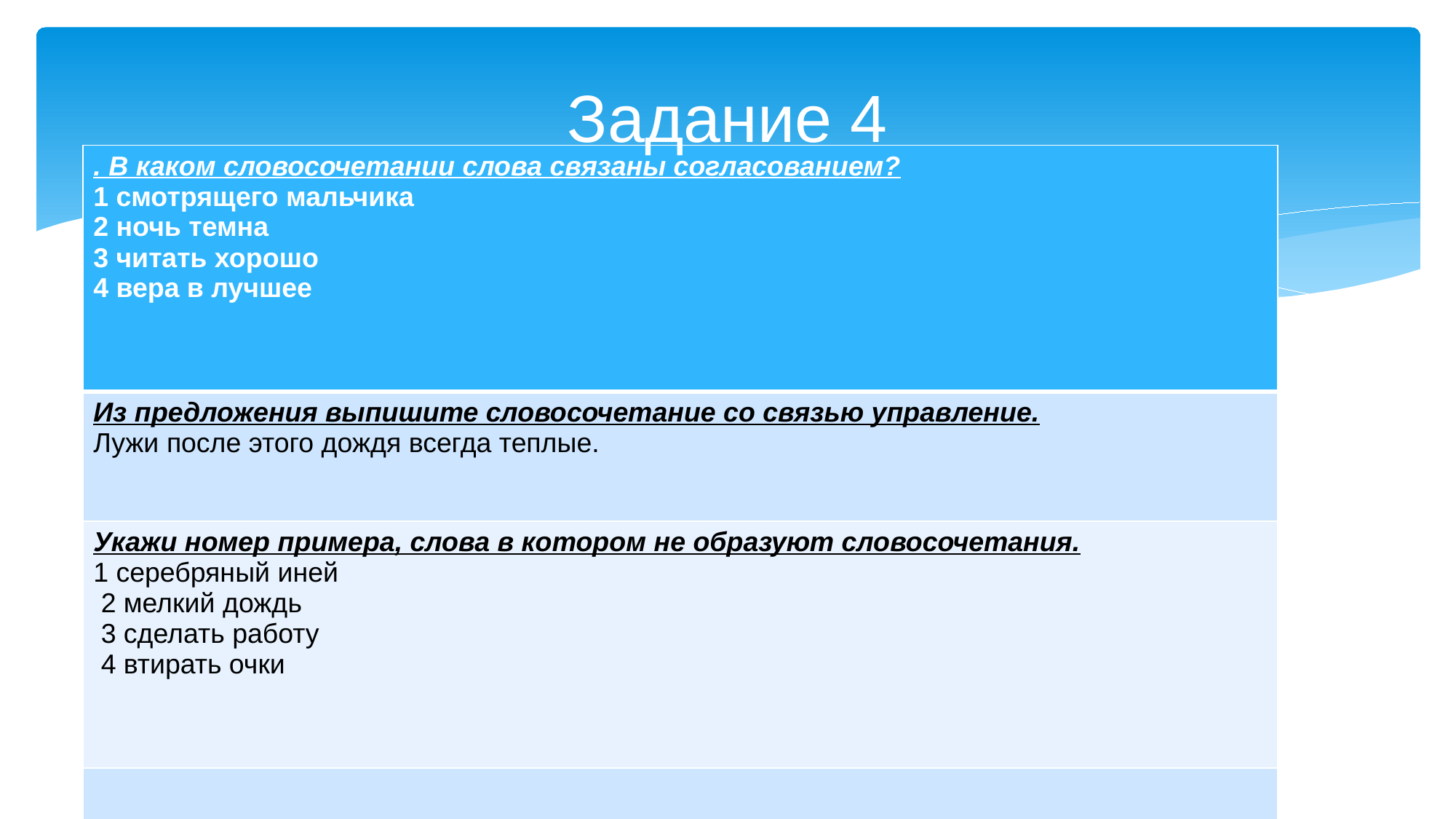

# Задание 4
| . В каком словосочетании слова связаны согласованием? 1 смотрящего мальчика 2 ночь темна 3 читать хорошо 4 вера в лучшее |
| --- |
| Из предложения выпишите словосочетание со связью управление. Лужи после этого дождя всегда теплые. |
| Укажи номер примера, слова в котором не образуют словосочетания. 1 серебряный иней  2 мелкий дождь  3 сделать работу  4 втирать очки |
|  |
|  |